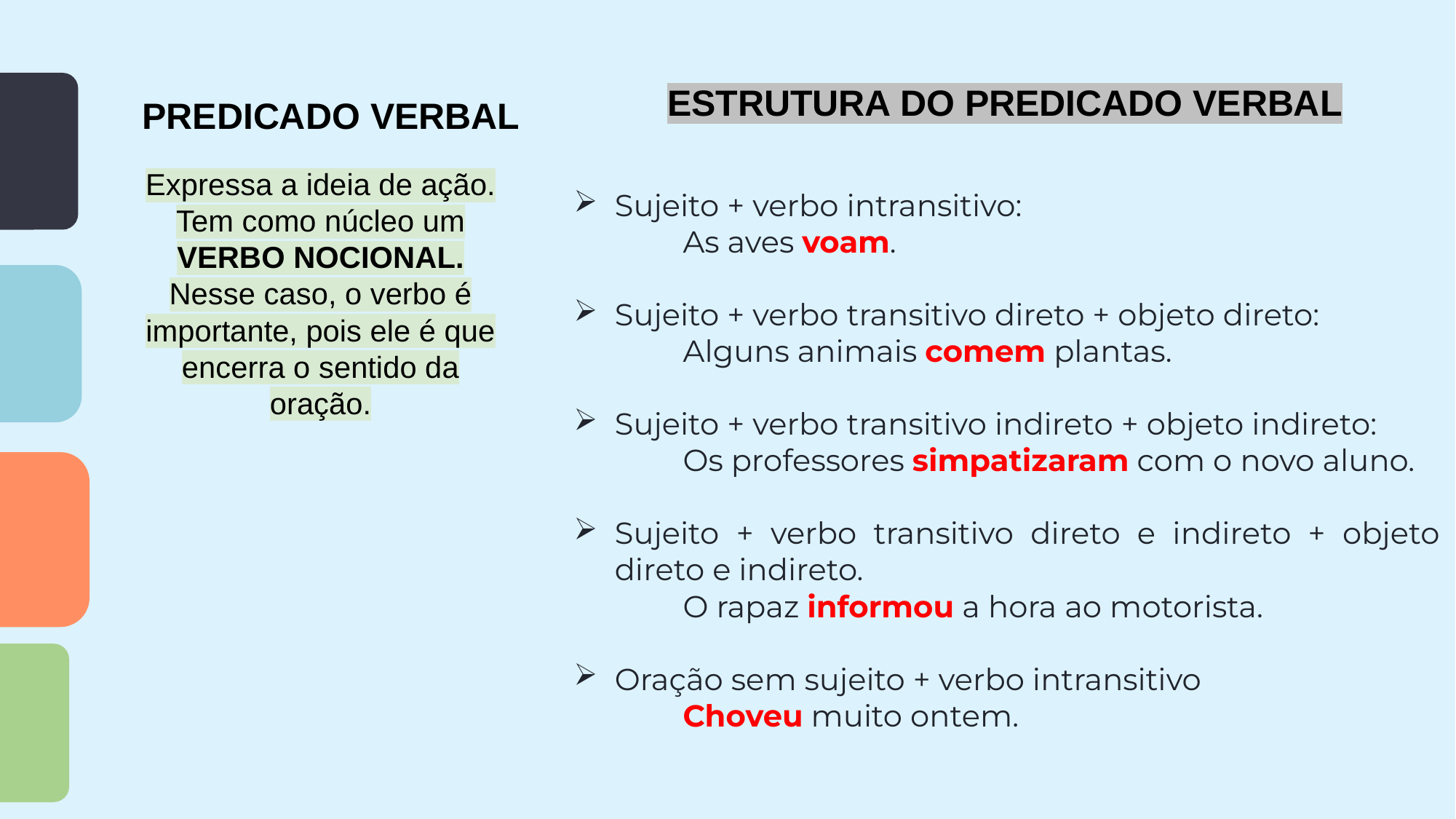

ESTRUTURA DO PREDICADO VERBAL

PREDICADO VERBAL

Expressa a ideia de ação. Tem como núcleo um VERBO NOCIONAL. Nesse caso, o verbo é importante, pois ele é que encerra o sentido da oração.

Sujeito + verbo intransitivo:
	As aves voam.

Sujeito + verbo transitivo direto + objeto direto:
	Alguns animais comem plantas.

Sujeito + verbo transitivo indireto + objeto indireto:
	Os professores simpatizaram com o novo aluno.

Sujeito + verbo transitivo direto e indireto + objeto direto e indireto.
	O rapaz informou a hora ao motorista.

Oração sem sujeito + verbo intransitivo
	Choveu muito ontem.

 Predicado Nominal
Predicado
 Verbal